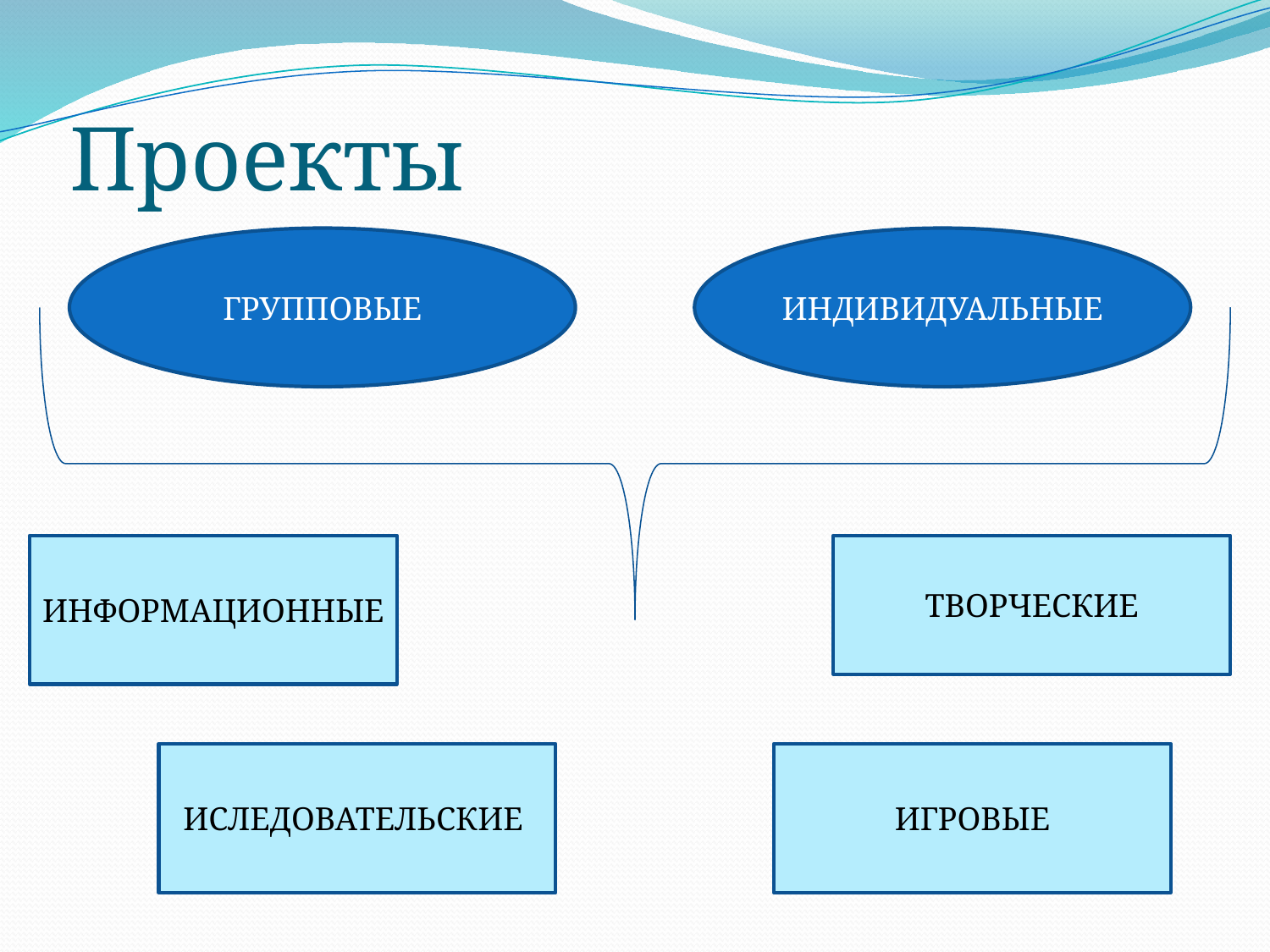

# Проекты
ГРУППОВЫЕ
ИНДИВИДУАЛЬНЫЕ
ИНФОРМАЦИОННЫЕ
ТВОРЧЕСКИЕ
ИСЛЕДОВАТЕЛЬСКИЕ
ИГРОВЫЕ